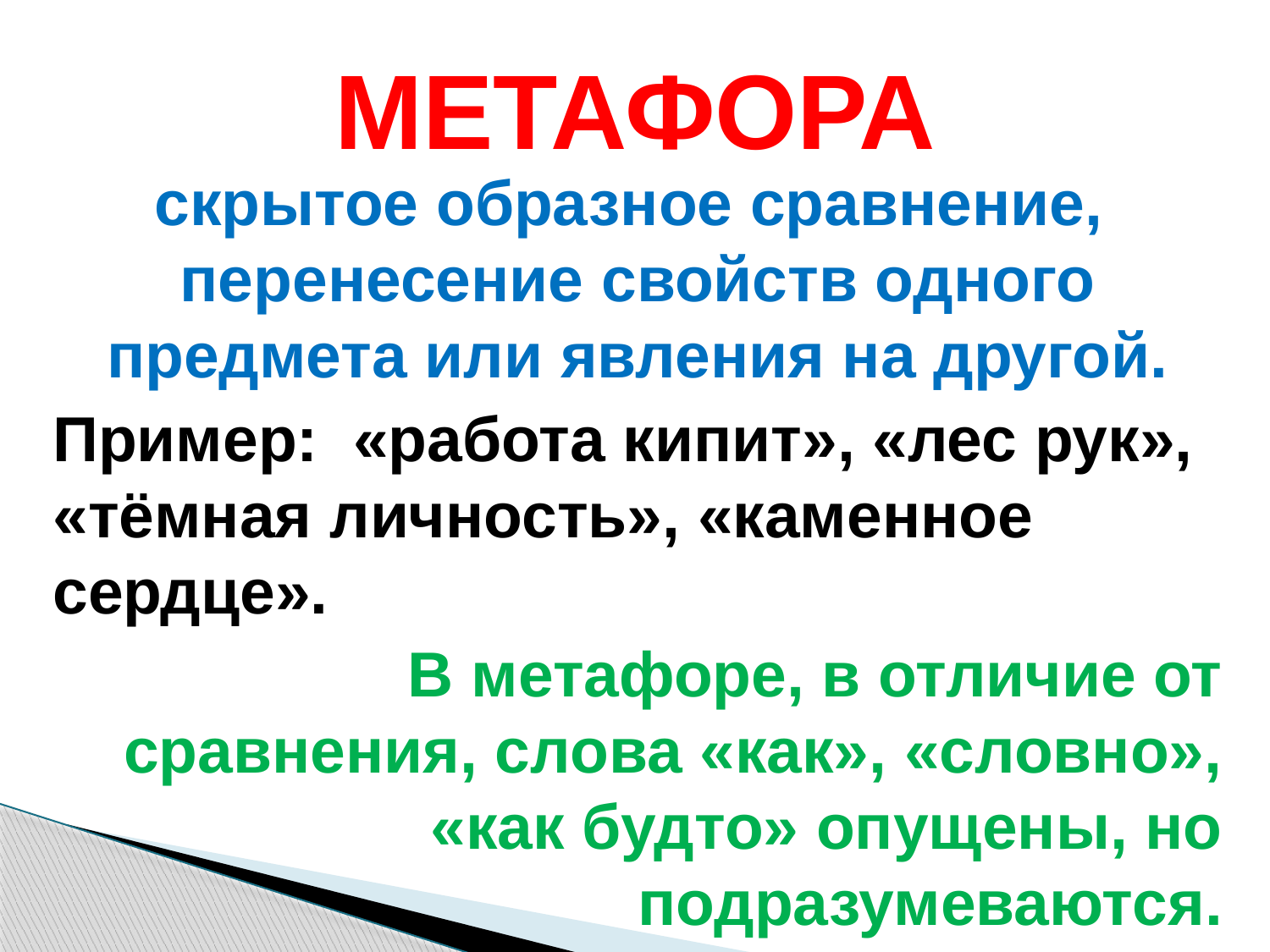

# МЕТАФОРА
скрытое образное сравнение,  перенесение свойств одного предмета или явления на другой.
Пример:  «работа кипит», «лес рук», «тёмная личность», «каменное сердце».
В метафоре, в отличие от сравнения, слова «как», «словно», «как будто» опущены, но подразумеваются.